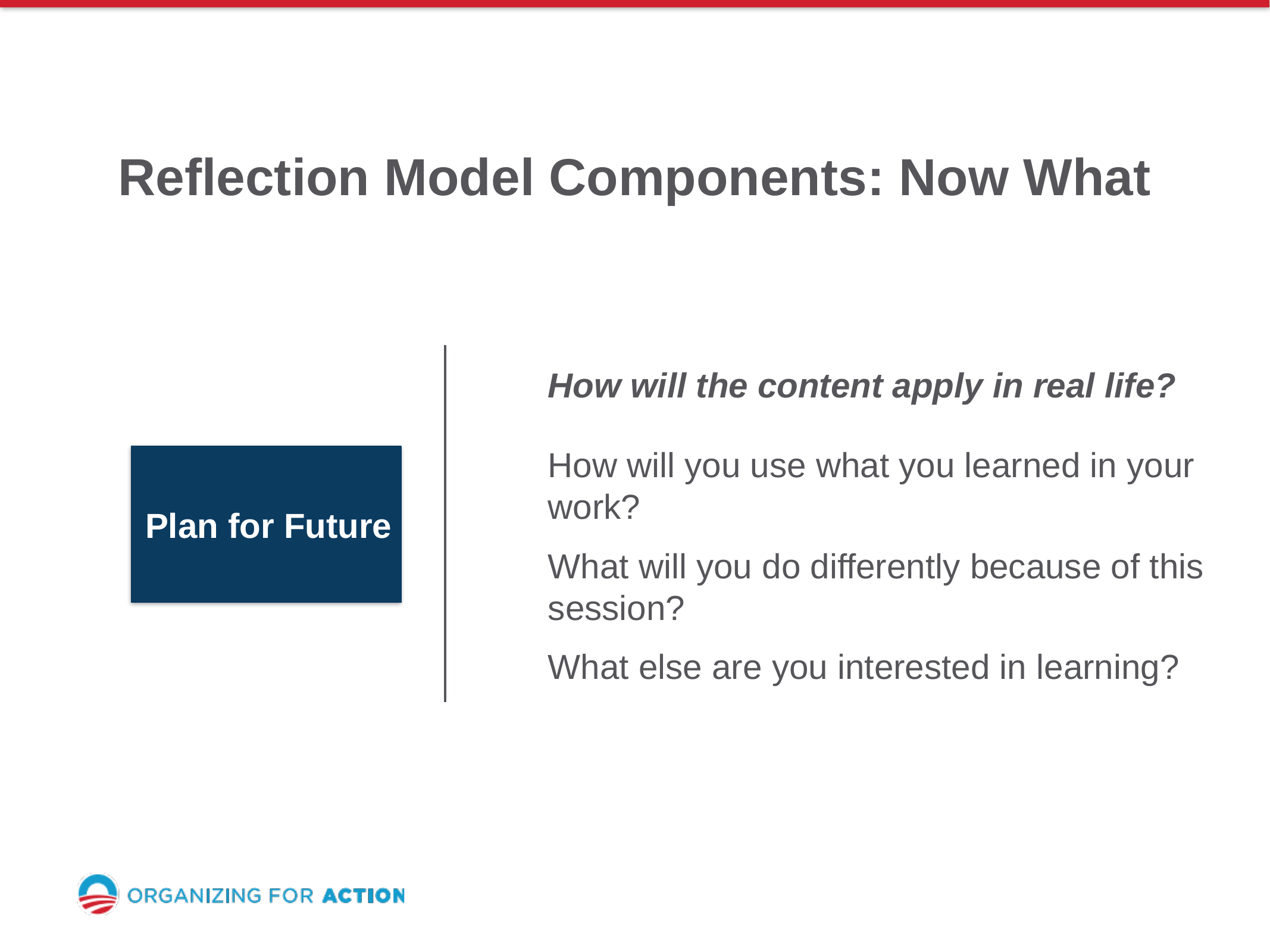

# Reflection Model Components: Now What
How will the content apply in real life?
How will you use what you learned in your work?
Plan for Future
What will you do differently because of this session?
What else are you interested in learning?